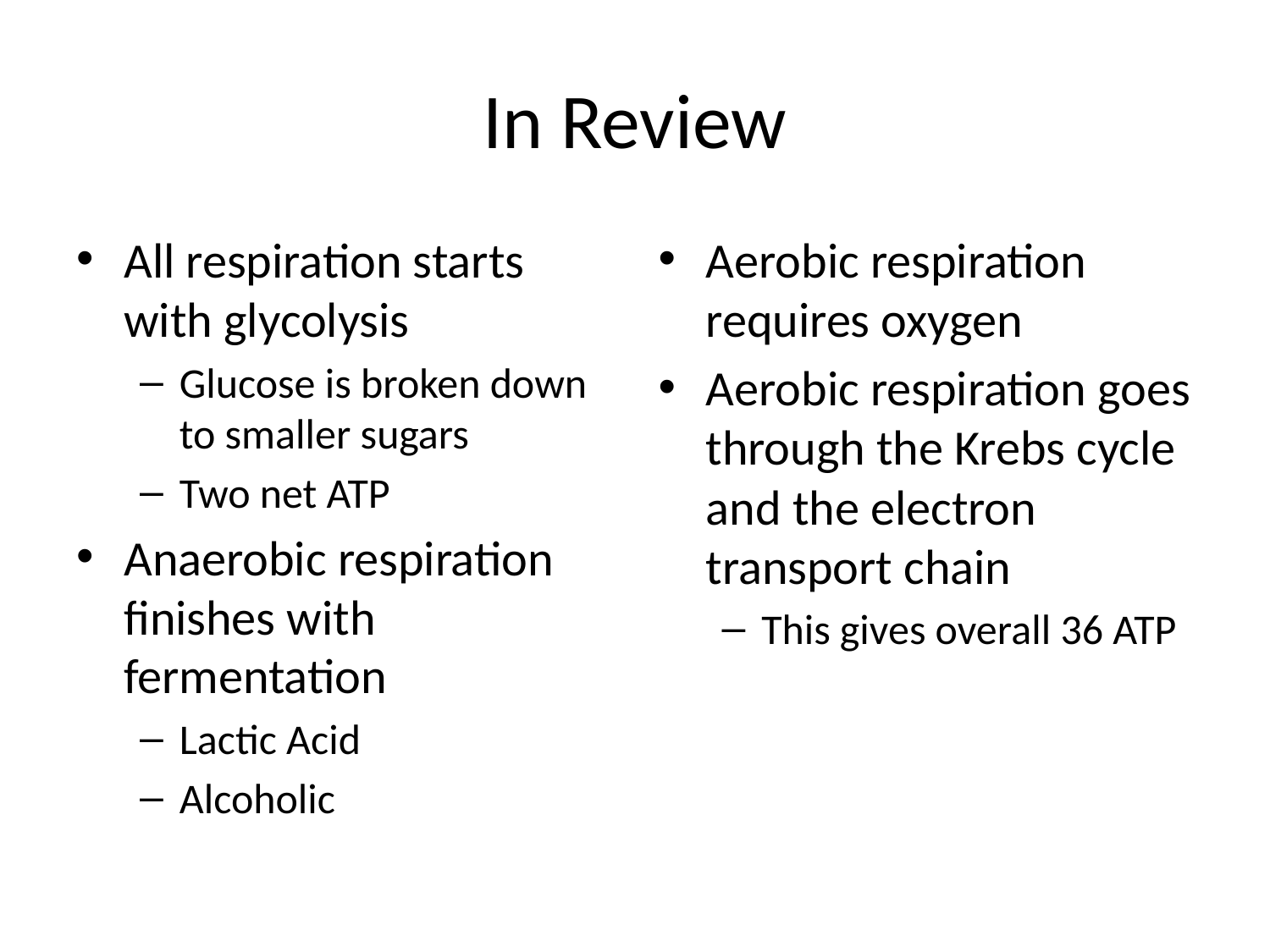

# In Review
All respiration starts with glycolysis
Glucose is broken down to smaller sugars
Two net ATP
Anaerobic respiration finishes with fermentation
Lactic Acid
Alcoholic
Aerobic respiration requires oxygen
Aerobic respiration goes through the Krebs cycle and the electron transport chain
This gives overall 36 ATP